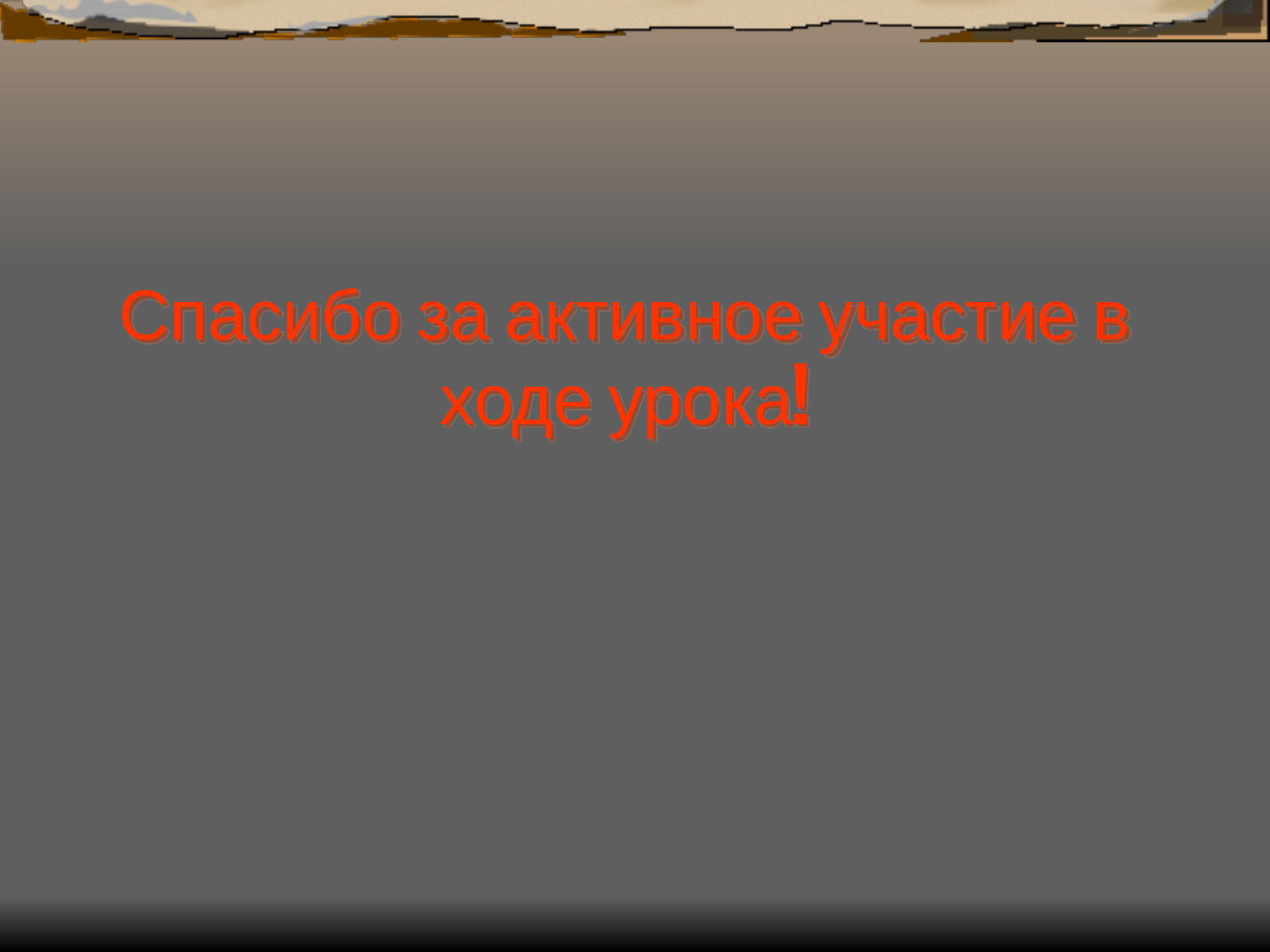

# Спасибо за активное участие в ходе урока!